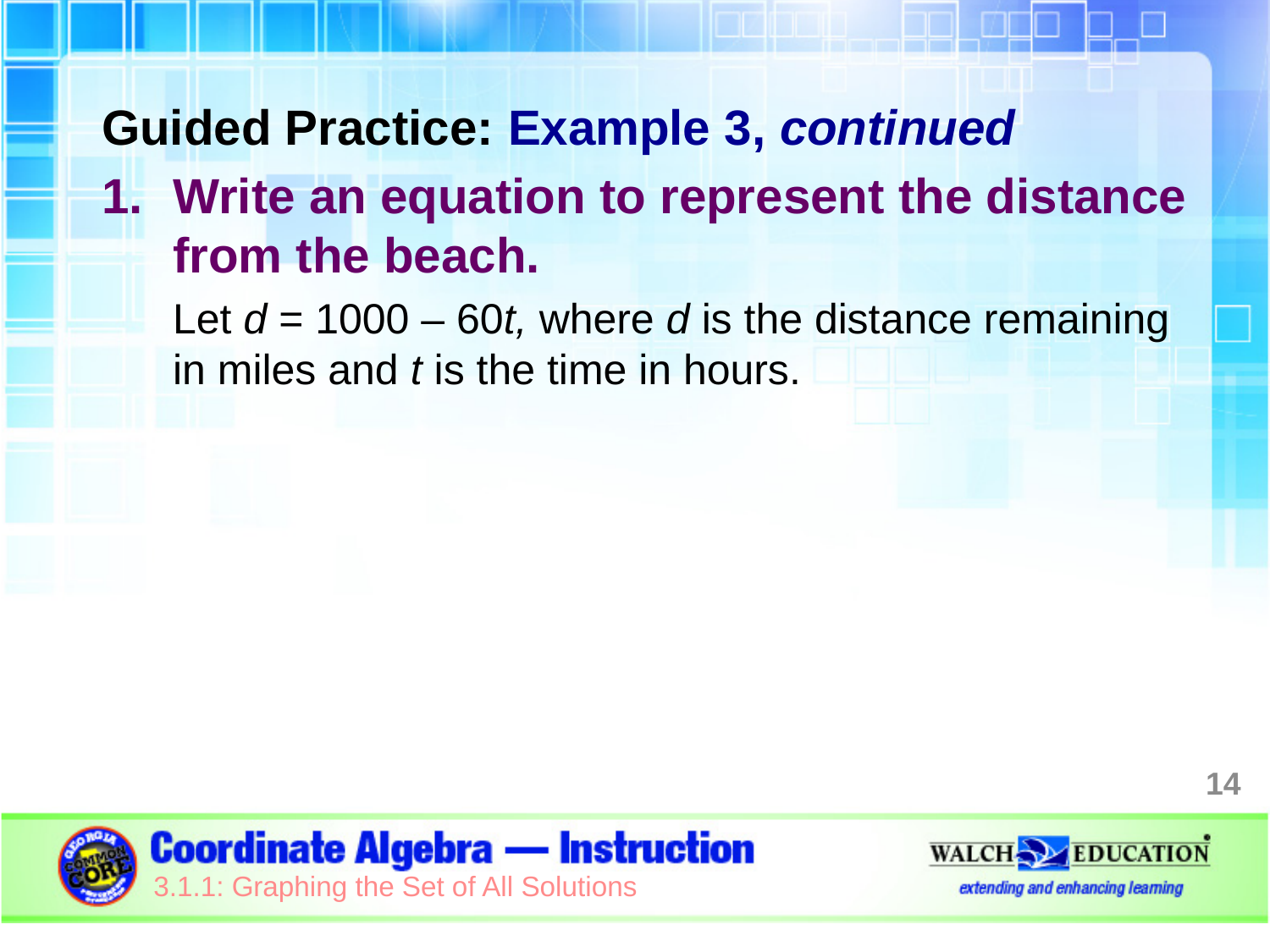

Guided Practice: Example 3, continued
Write an equation to represent the distance from the beach.
Let d = 1000 – 60t, where d is the distance remaining in miles and t is the time in hours.
14
3.1.1: Graphing the Set of All Solutions